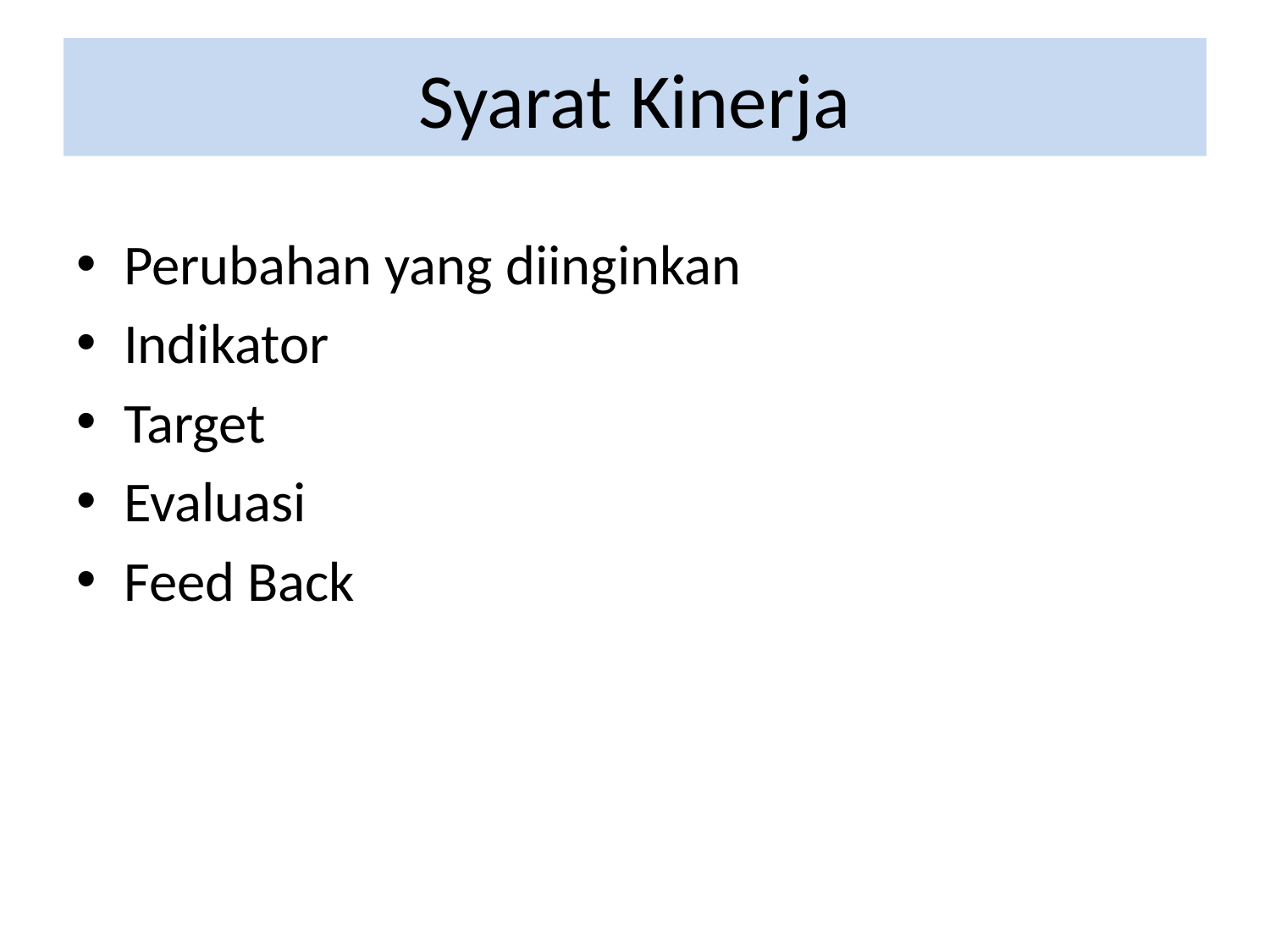

# Syarat Kinerja
Perubahan yang diinginkan
Indikator
Target
Evaluasi
Feed Back